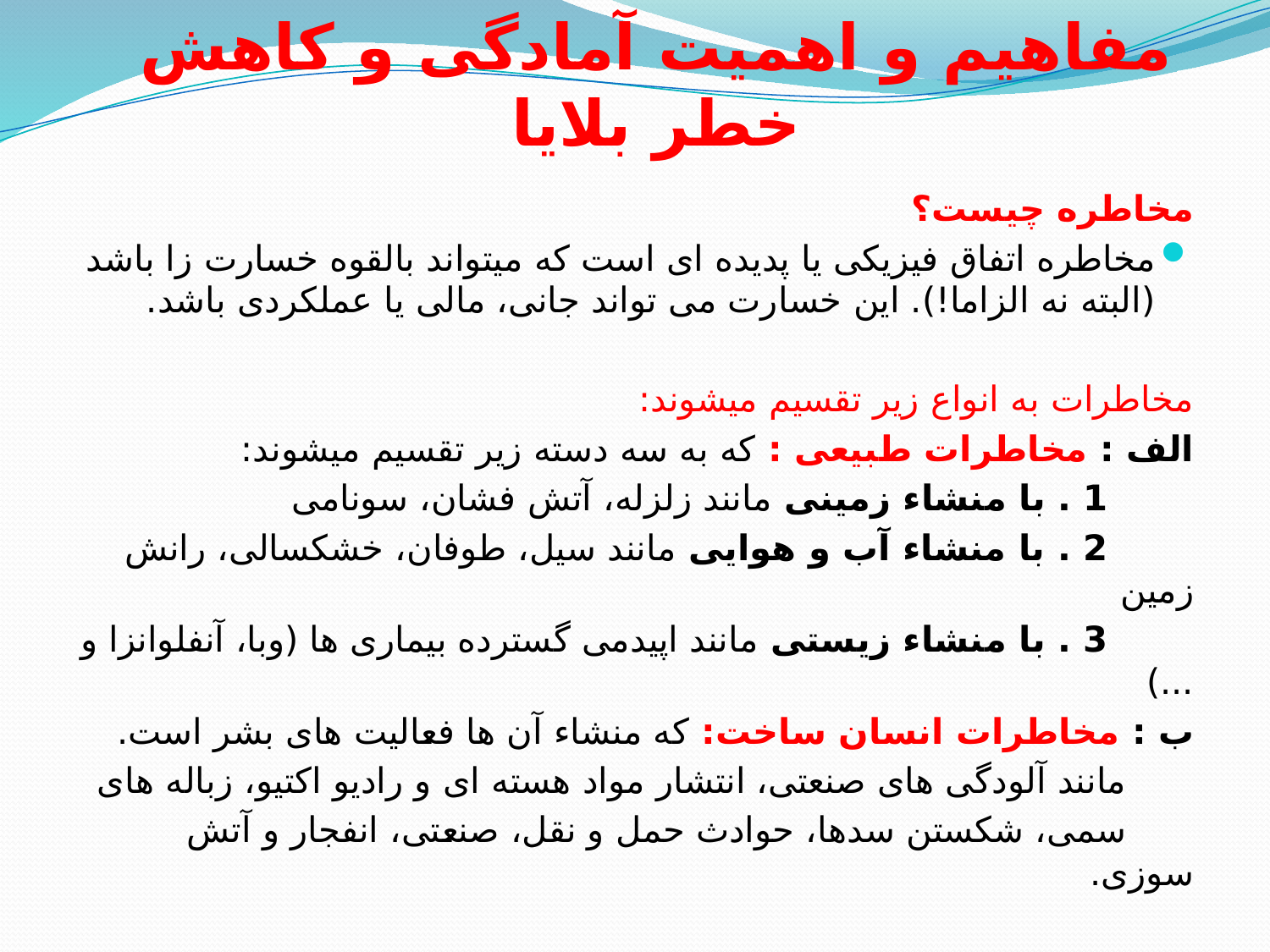

# مفاهیم و اهمیت آمادگی و کاهش خطر بلایا
مخاطره چیست؟
مخاطره اتفاق فیزیکی یا پدیده ای است که میتواند بالقوه خسارت زا باشد (البته نه الزاما!). این خسارت می تواند جانی، مالی یا عملکردی باشد.

مخاطرات به انواع زیر تقسیم میشوند:
الف : مخاطرات طبیعی : که به سه دسته زیر تقسیم میشوند:
       1 . با منشاء زمینی مانند زلزله، آتش فشان، سونامی
       2 . با منشاء آب و هوایی مانند سیل، طوفان، خشکسالی، رانش زمین
       3 . با منشاء زیستی مانند اپیدمی گسترده بیماری ها (وبا، آنفلوانزا و ...)
ب : مخاطرات انسان ساخت: که منشاء آن ها فعالیت های بشر است.
      مانند آلودگی های صنعتی، انتشار مواد هسته ای و رادیو اکتیو، زباله های
      سمی، شکستن سدها، حوادث حمل و نقل، صنعتی، انفجار و آتش سوزی.